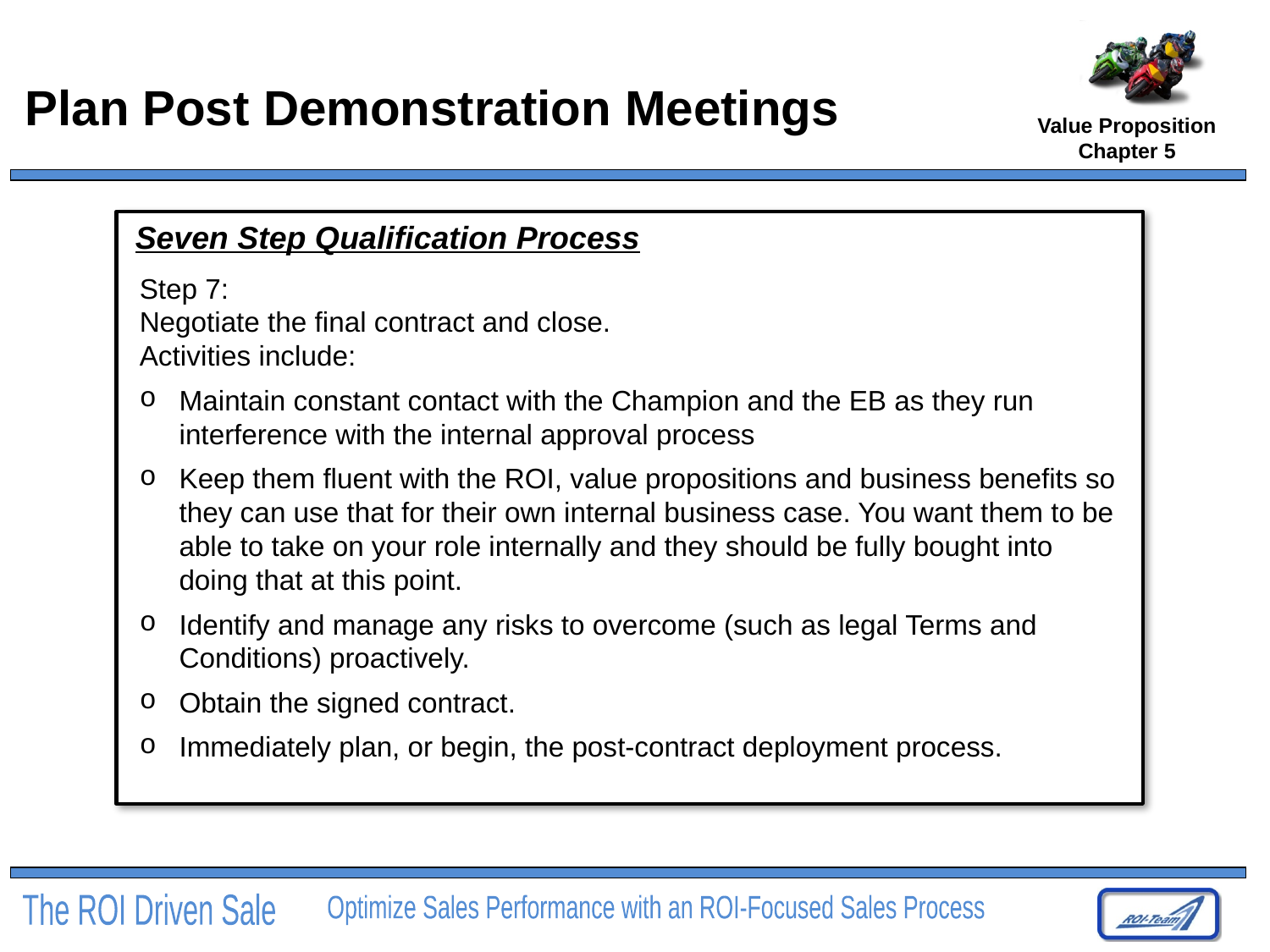

# Plan Post Demonstration Meetings

Value Proposition
Chapter 5

Seven Step Qualification Process
Step 7:
Negotiate the final contract and close.
Activities include:
Maintain constant contact with the Champion and the EB as they run interference with the internal approval process
Keep them fluent with the ROI, value propositions and business benefits so they can use that for their own internal business case. You want them to be able to take on your role internally and they should be fully bought into doing that at this point.
Identify and manage any risks to overcome (such as legal Terms and Conditions) proactively.
Obtain the signed contract.
Immediately plan, or begin, the post-contract deployment process.